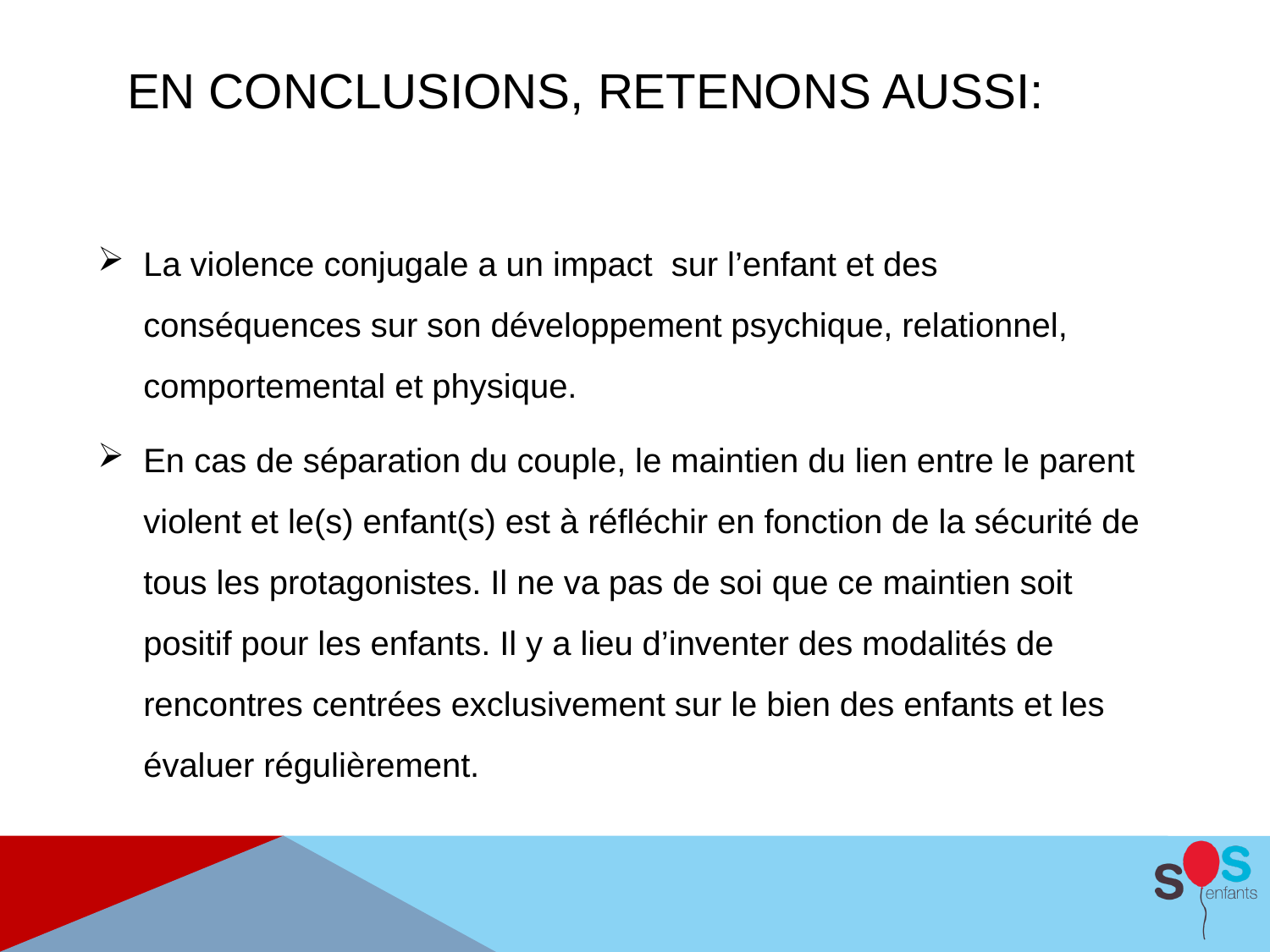

# En conclusions, retenons aussi:
La violence conjugale a un impact  sur l’enfant et des conséquences sur son développement psychique, relationnel, comportemental et physique.
En cas de séparation du couple, le maintien du lien entre le parent violent et le(s) enfant(s) est à réfléchir en fonction de la sécurité de tous les protagonistes. Il ne va pas de soi que ce maintien soit positif pour les enfants. Il y a lieu d’inventer des modalités de rencontres centrées exclusivement sur le bien des enfants et les évaluer régulièrement.